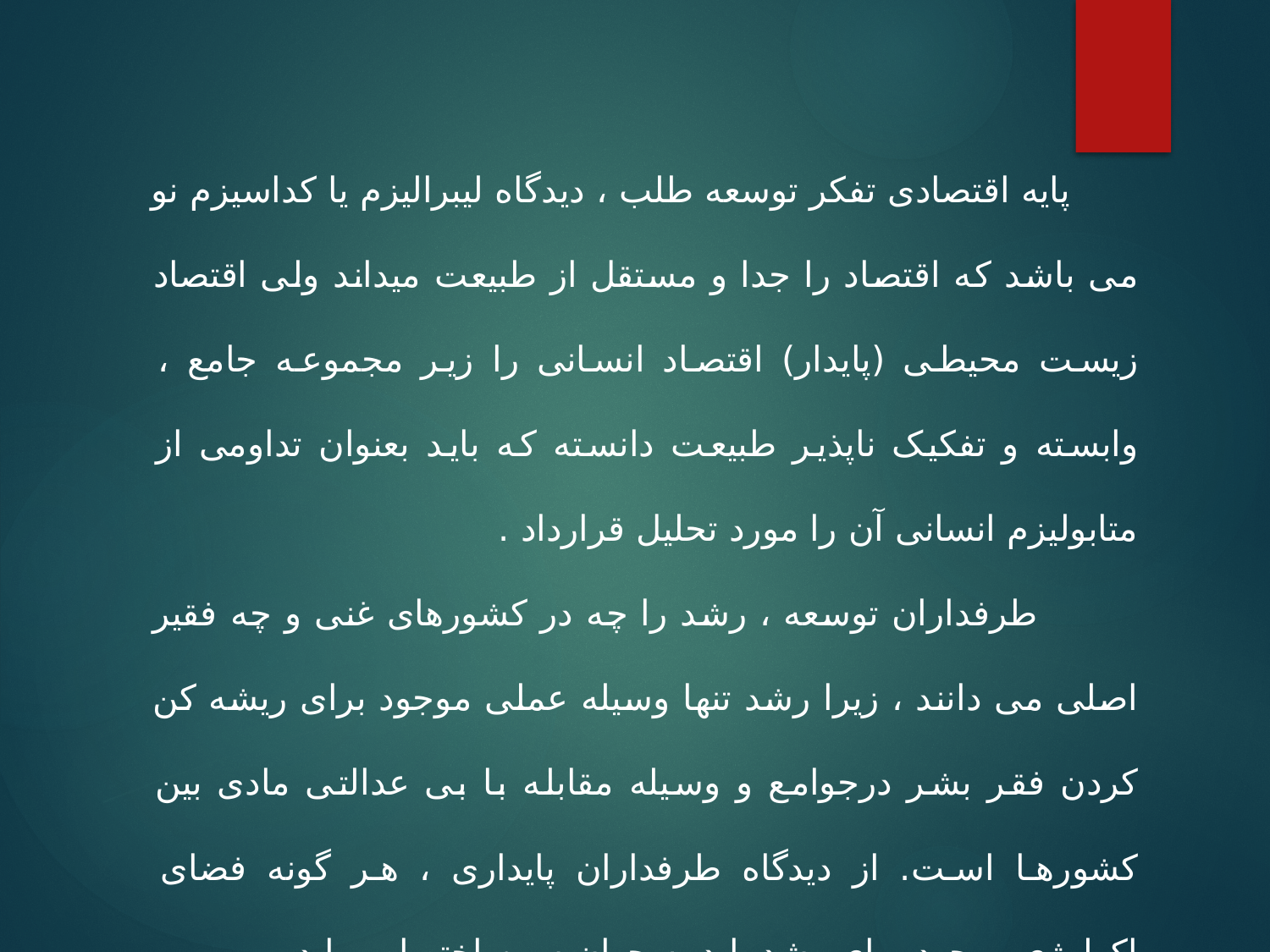

پایه اقتصادی تفکر توسعه طلب ، دیدگاه لیبرالیزم یا کداسیزم نو می باشد که اقتصاد را جدا و مستقل از طبیعت میداند ولی اقتصاد زیست محیطی (پایدار) اقتصاد انسانی را زیر مجموعه جامع ، وابسته و تفکیک ناپذیر طبیعت دانسته که باید بعنوان تداومی از متابولیزم انسانی آن را مورد تحلیل قرارداد .
        طرفداران توسعه ، رشد را چه در کشورهای غنی و چه فقیر اصلی می دانند ، زیرا رشد تنها وسیله عملی موجود برای ریشه کن کردن فقر بشر درجوامع و وسیله مقابله با بی عدالتی مادی بین کشورها است. از دیدگاه طرفداران پایداری ، هر گونه فضای اکولوژی موجود برای رشد باید به جهان سوم اختصاص یابد .